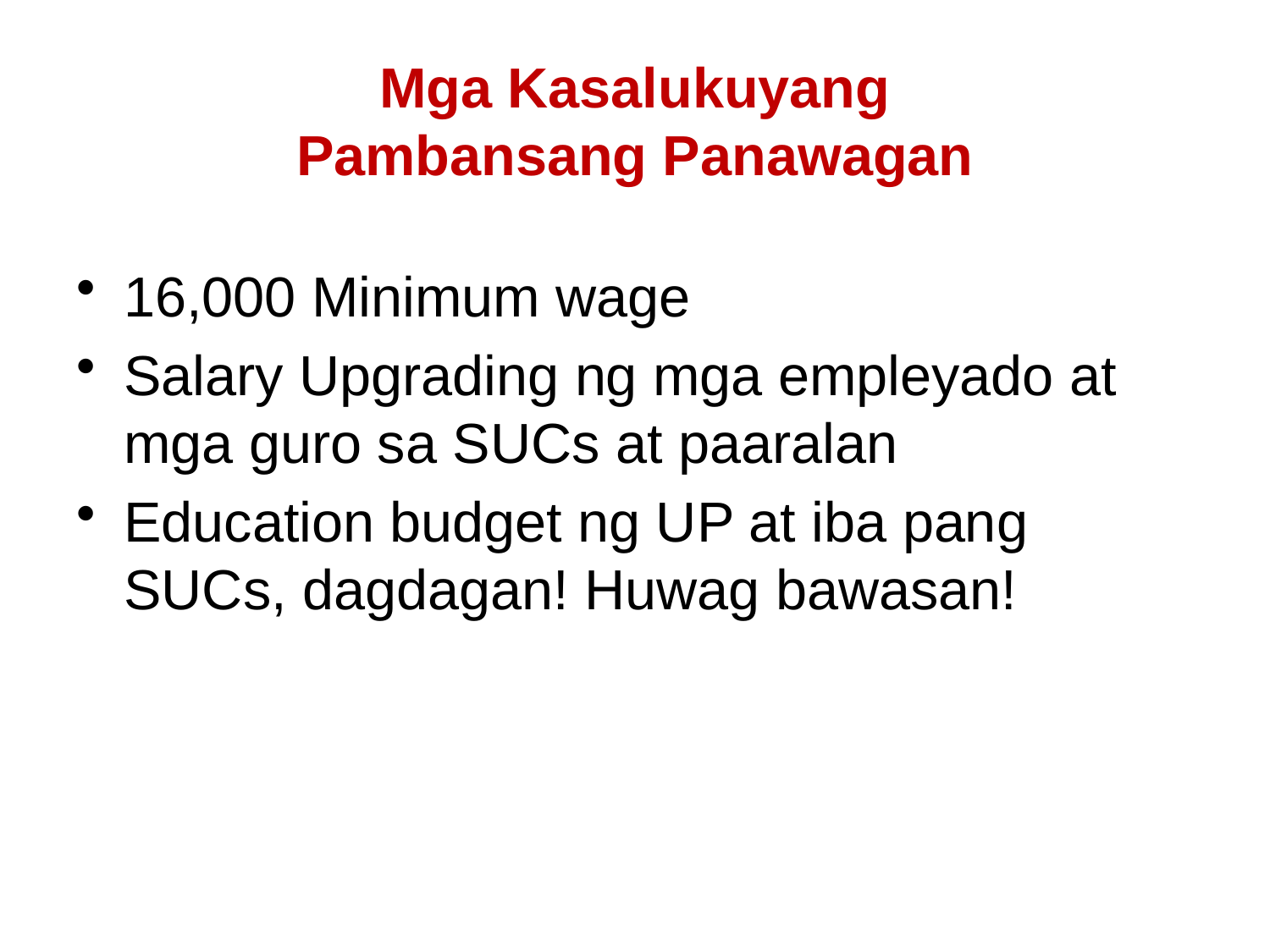

# Mga Kasalukuyang Pambansang Panawagan
16,000 Minimum wage
Salary Upgrading ng mga empleyado at mga guro sa SUCs at paaralan
Education budget ng UP at iba pang SUCs, dagdagan! Huwag bawasan!